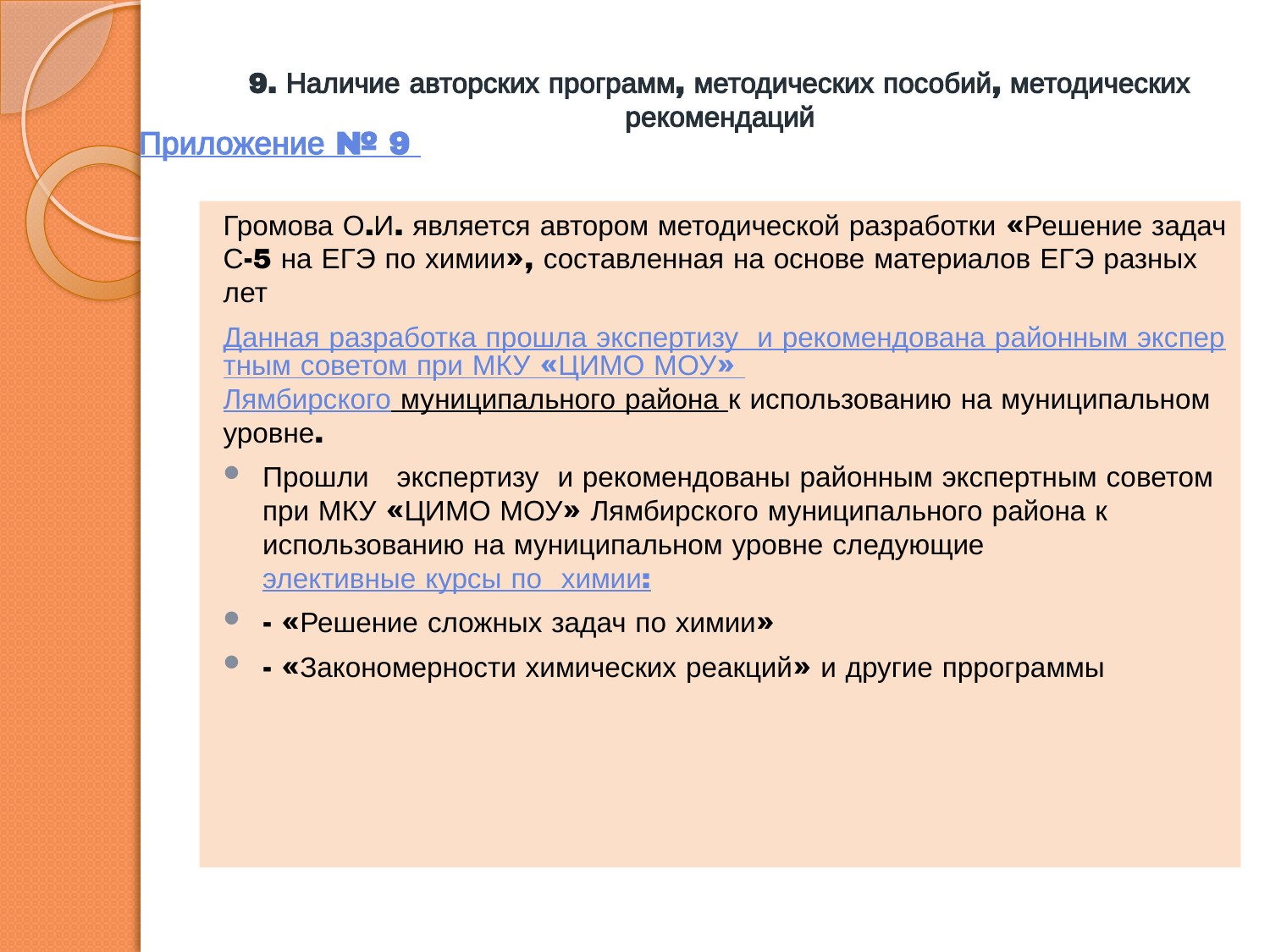

# 9. Наличие авторских программ, методических пособий, методических рекомендаций
Приложение № 9
Громова О.И. является автором методической разработки «Решение задач С-5 на ЕГЭ по химии», составленная на основе материалов ЕГЭ разных лет
Данная разработка прошла экспертизу  и рекомендована районным экспертным советом при МКУ «ЦИМО МОУ» Лямбирского муниципального района к использованию на муниципальном уровне.
Прошли   экспертизу  и рекомендованы районным экспертным советом при МКУ «ЦИМО МОУ» Лямбирского муниципального района к использованию на муниципальном уровне следующие элективные курсы по  химии:
- «Решение сложных задач по химии»
- «Закономерности химических реакций» и другие пррограммы